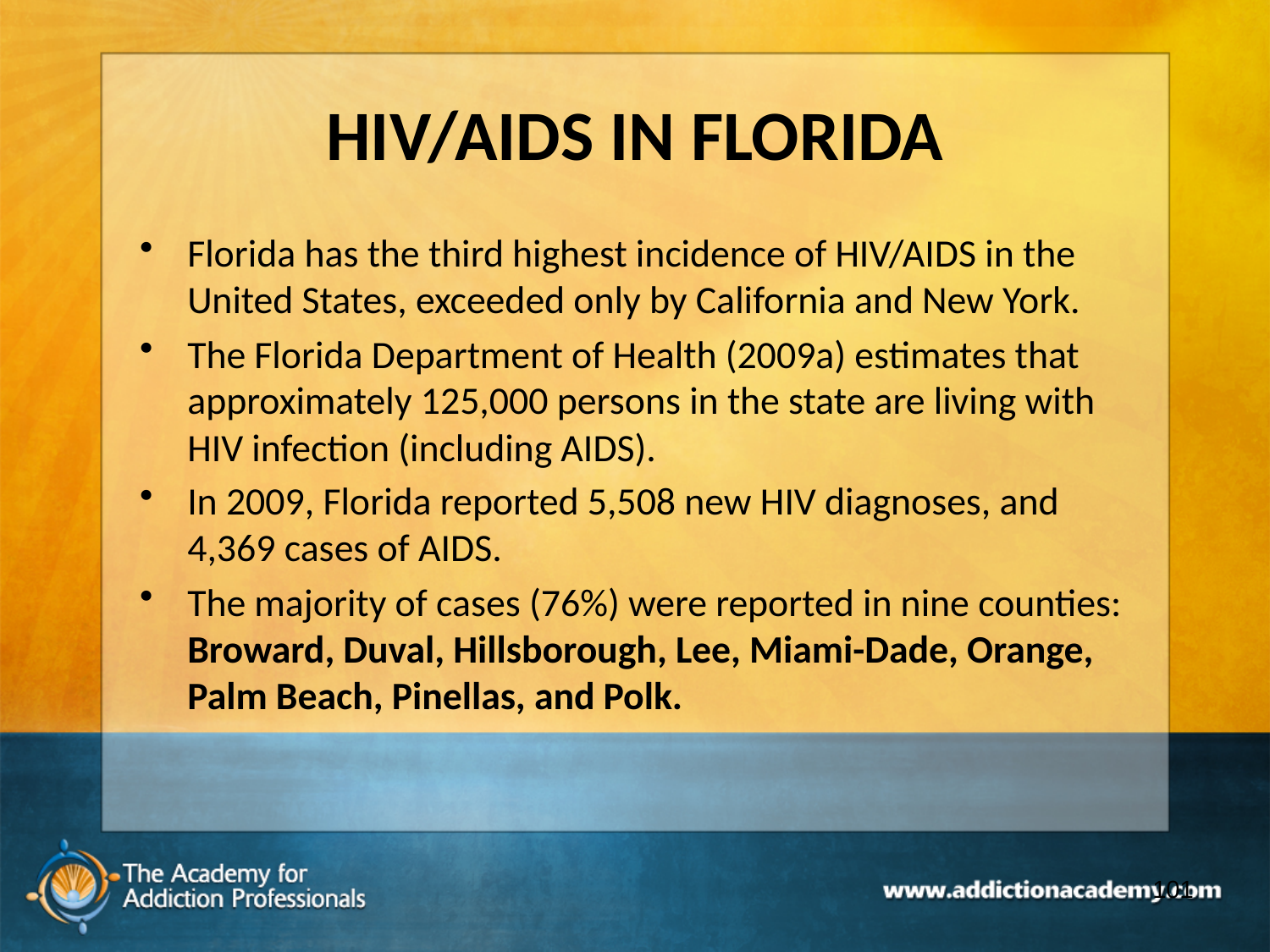

# HIV/AIDS IN FLORIDA
Florida has the third highest incidence of HIV/AIDS in the United States, exceeded only by California and New York.
The Florida Department of Health (2009a) estimates that approximately 125,000 persons in the state are living with HIV infection (including AIDS).
In 2009, Florida reported 5,508 new HIV diagnoses, and 4,369 cases of AIDS.
The majority of cases (76%) were reported in nine counties: Broward, Duval, Hillsborough, Lee, Miami-Dade, Orange, Palm Beach, Pinellas, and Polk.
101